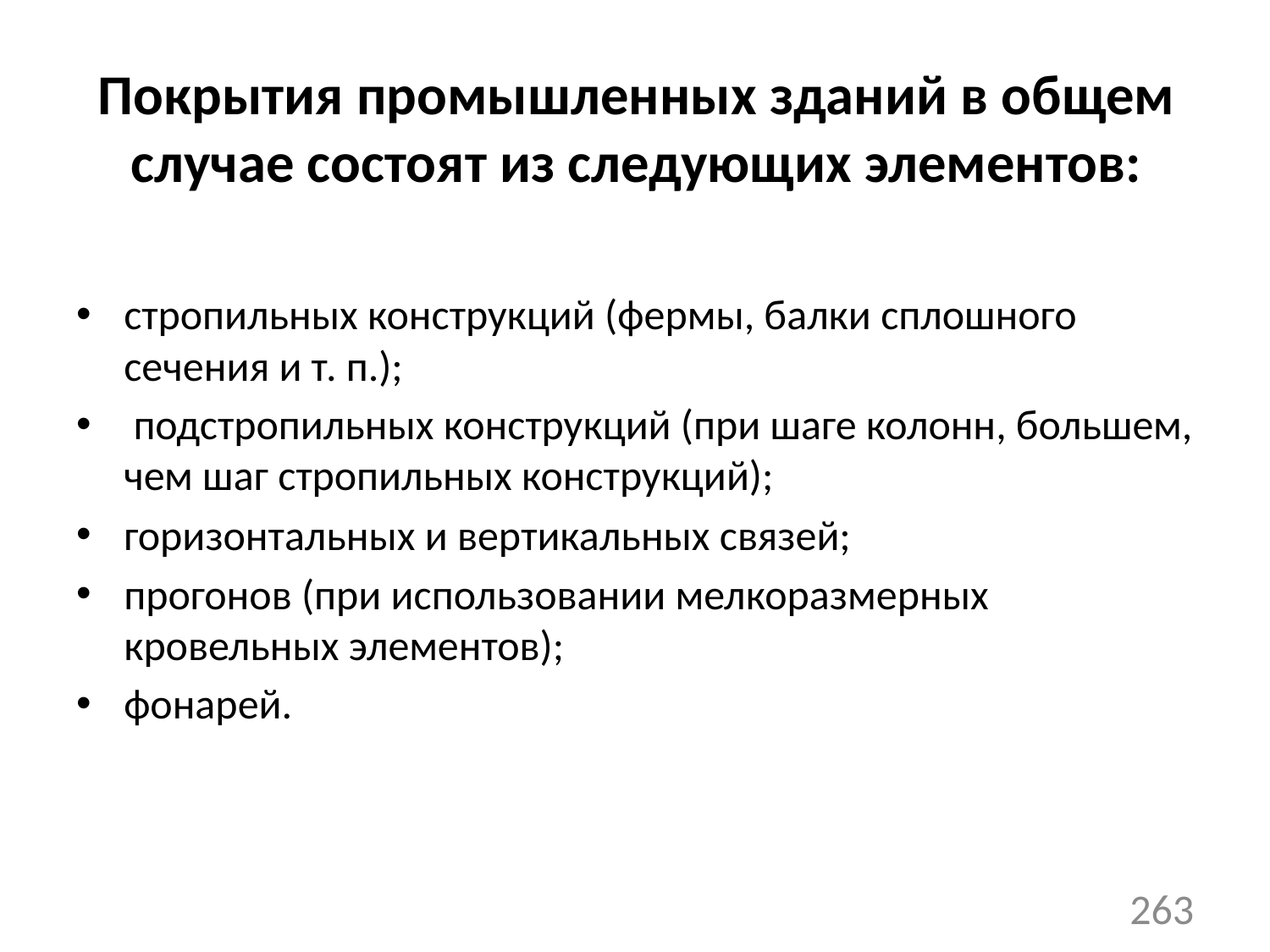

стропильных конструкций (фермы, балки сплошного сечения и т. п.);
 подстропильных конструкций (при шаге колонн, большем, чем шаг стропильных конструкций);
горизонтальных и вертикальных связей;
прогонов (при использовании мелкоразмерных кровельных элементов);
фонарей.

Покрытия промышленных зданий в общем случае состоят из следующих элементов:
263